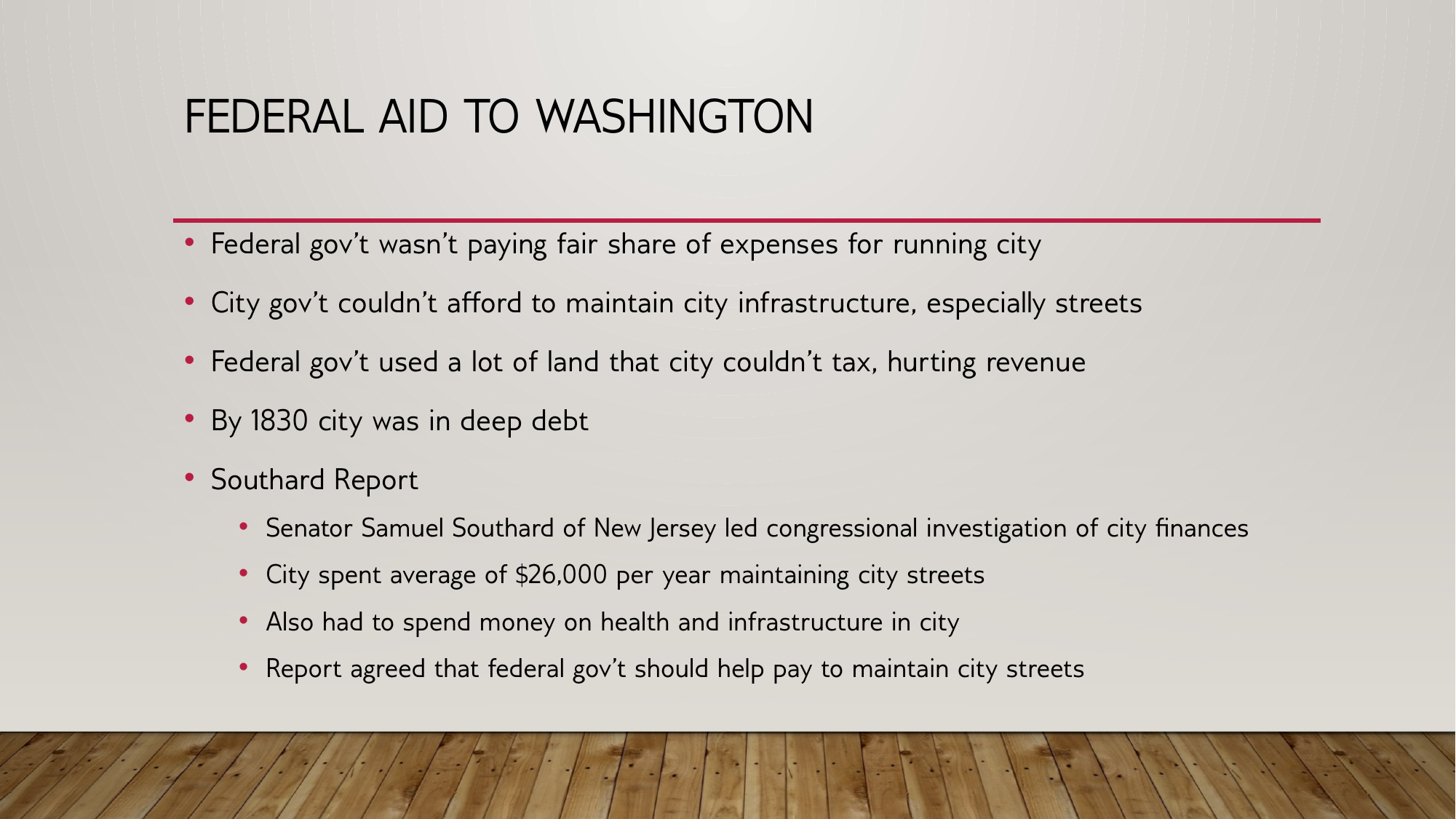

# Federal aid to washington
Federal gov’t wasn’t paying fair share of expenses for running city
City gov’t couldn’t afford to maintain city infrastructure, especially streets
Federal gov’t used a lot of land that city couldn’t tax, hurting revenue
By 1830 city was in deep debt
Southard Report
Senator Samuel Southard of New Jersey led congressional investigation of city finances
City spent average of $26,000 per year maintaining city streets
Also had to spend money on health and infrastructure in city
Report agreed that federal gov’t should help pay to maintain city streets